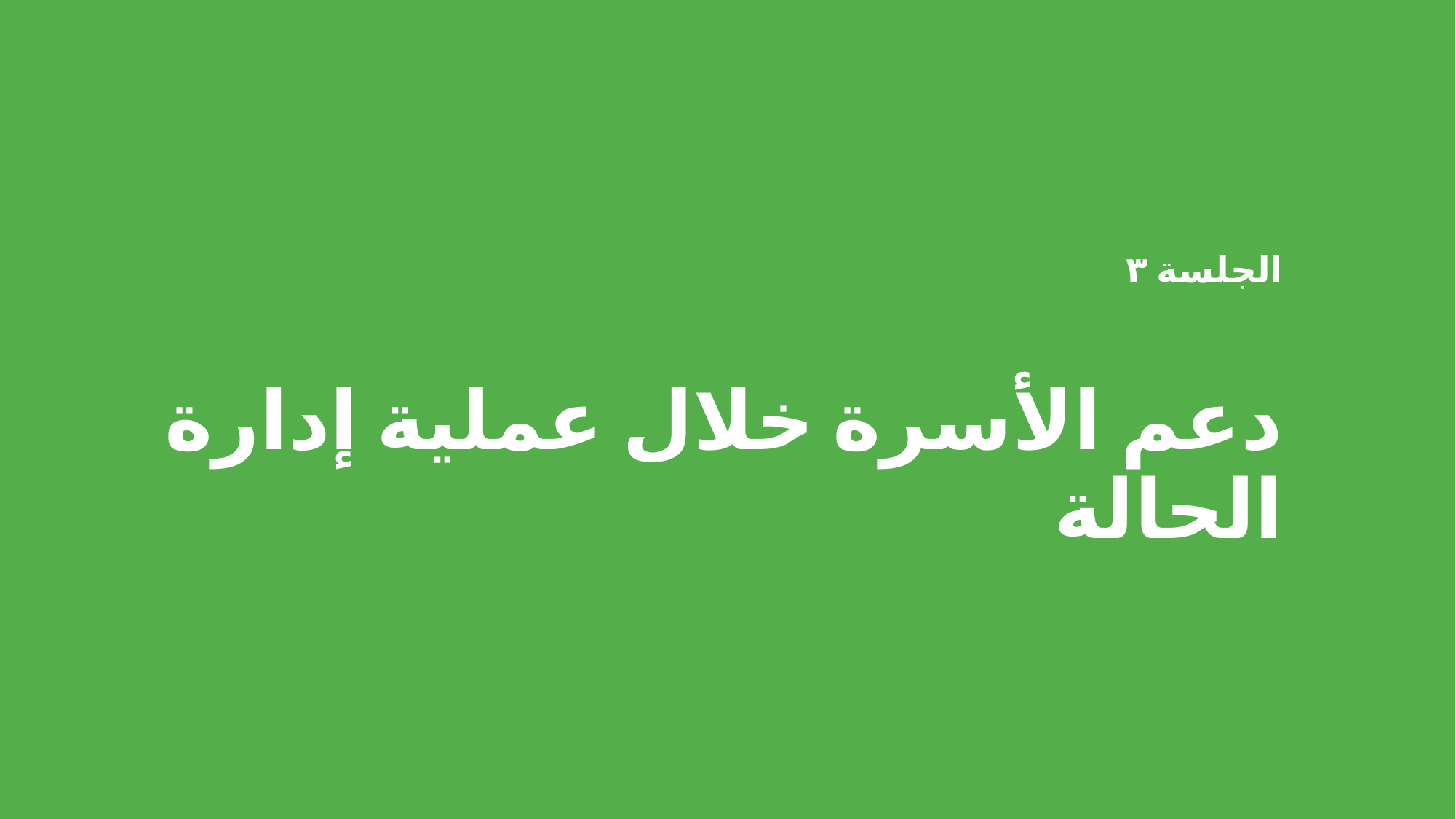

# الجلسة ٣ دعم الأسرة خلال عملية إدارة الحالة